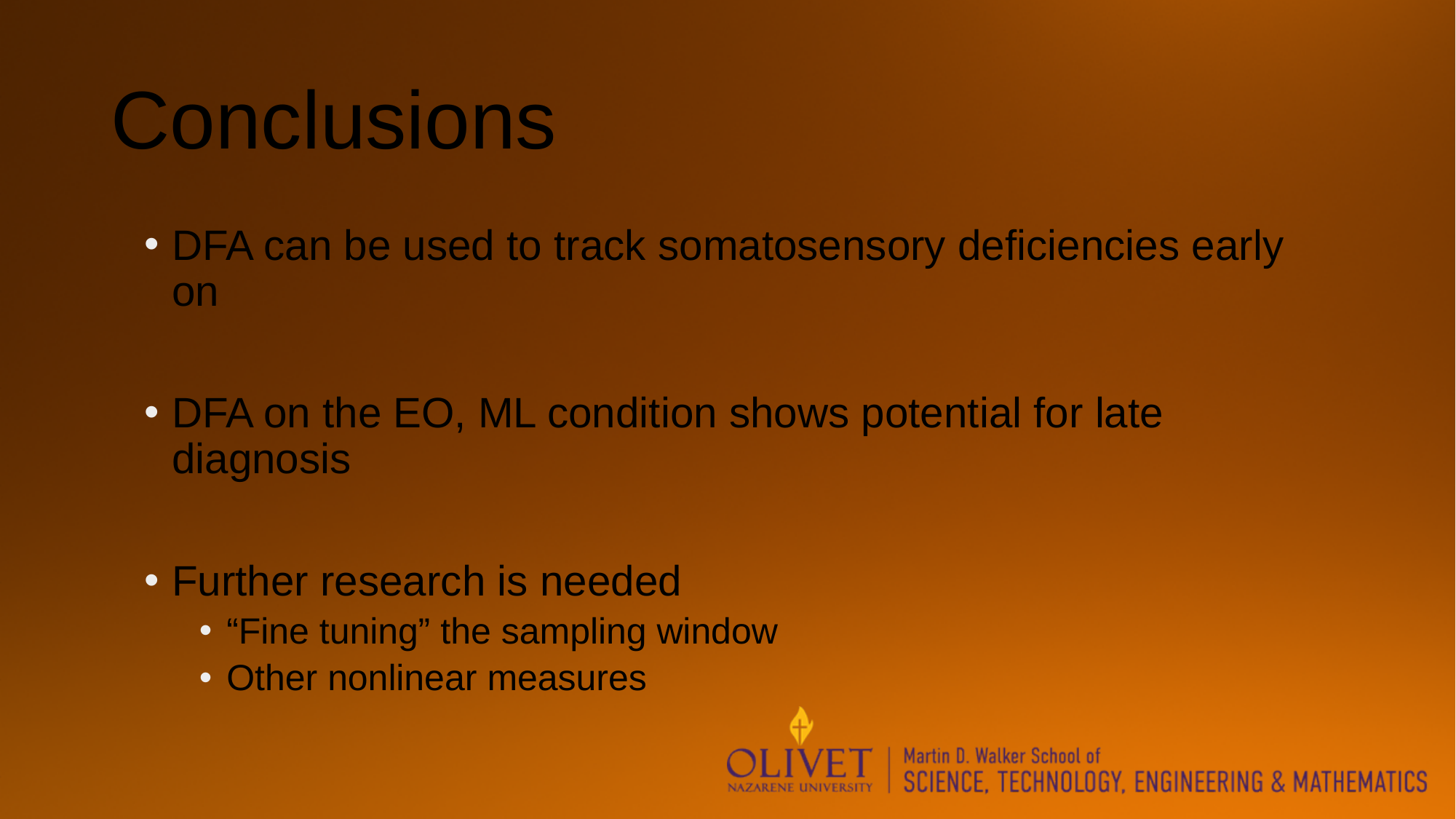

# Conclusions
DFA can be used to track somatosensory deficiencies early on

DFA on the EO, ML condition shows potential for late diagnosis

Further research is needed
“Fine tuning” the sampling window
Other nonlinear measures